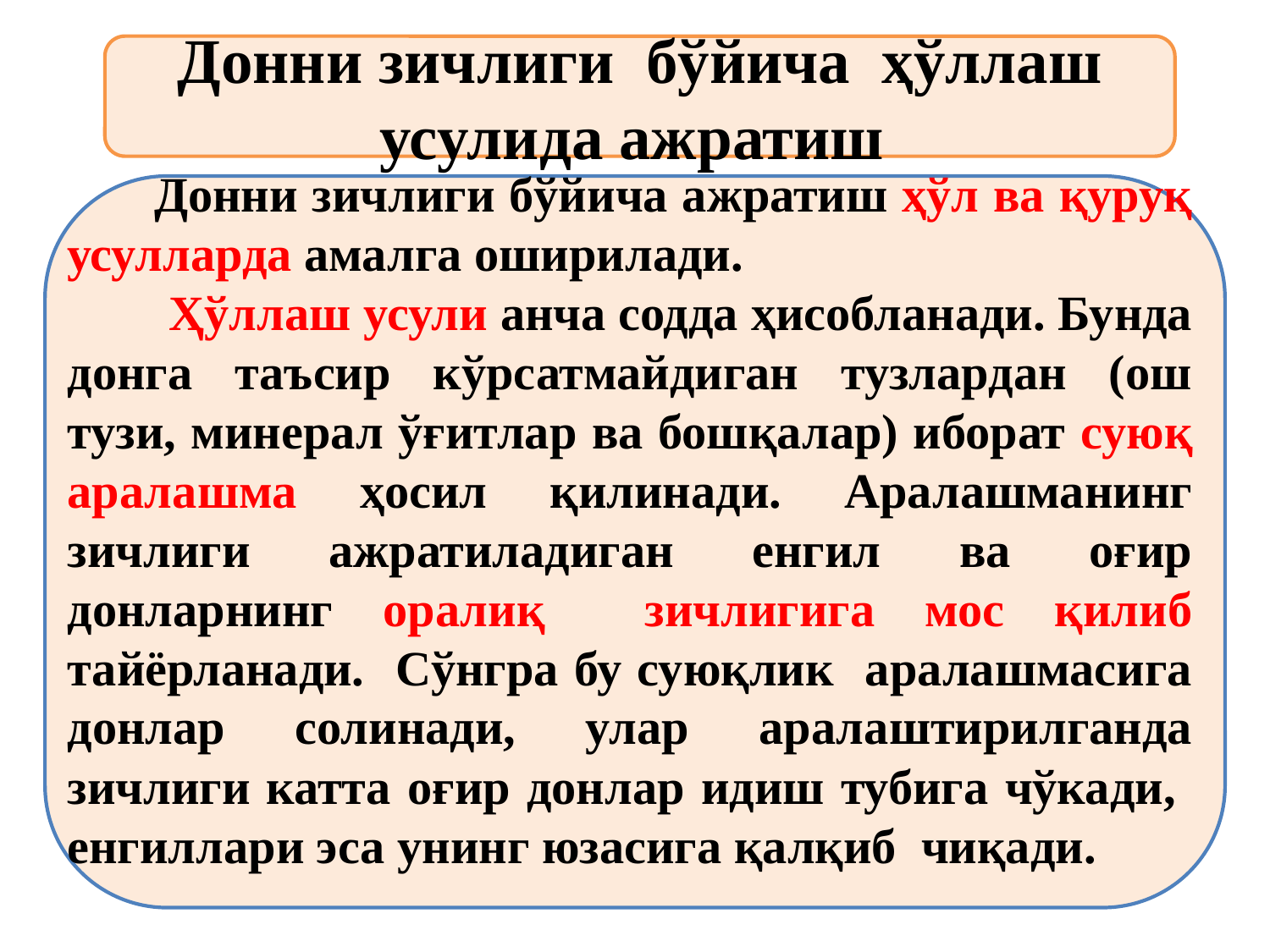

Донни зичлиги  бўйича  ҳўллаш усулида ажратиш
        Донни зичлиги бўйича ажратиш ҳўл ва қуруқ усулларда амалга оширилади.
        Ҳўллаш усули анча содда ҳисобланади. Бунда донга таъсир кўрсатмайдиган тузлардан (ош тузи, минерал ўғитлар ва бошқалар) иборат суюқ аралашма ҳосил қилинади. Аралашманинг зичлиги ажратиладиган енгил ва оғир донларнинг оралиқ  зичлигига мос қилиб тайёрланади.  Сўнгра бу суюқлик  аралашмасига донлар солинади, улар аралаштирилганда зичлиги катта оғир донлар идиш тубига чўкади,  енгиллари эса унинг юзасига қалқиб  чиқади.